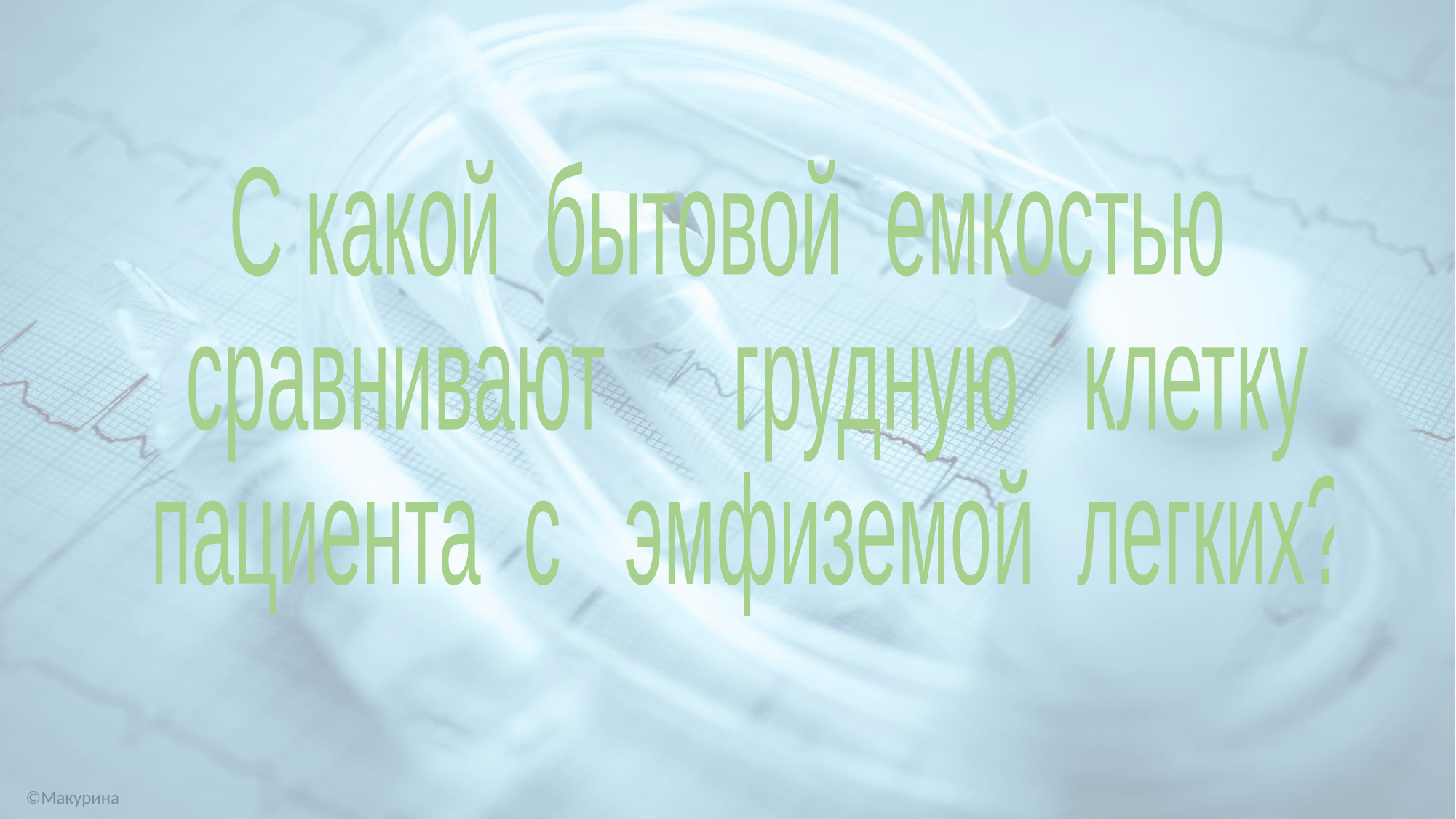

С какой  бытовой  емкостью
 сравнивают      грудную   клетку
 пациента  с   эмфиземой  легких?